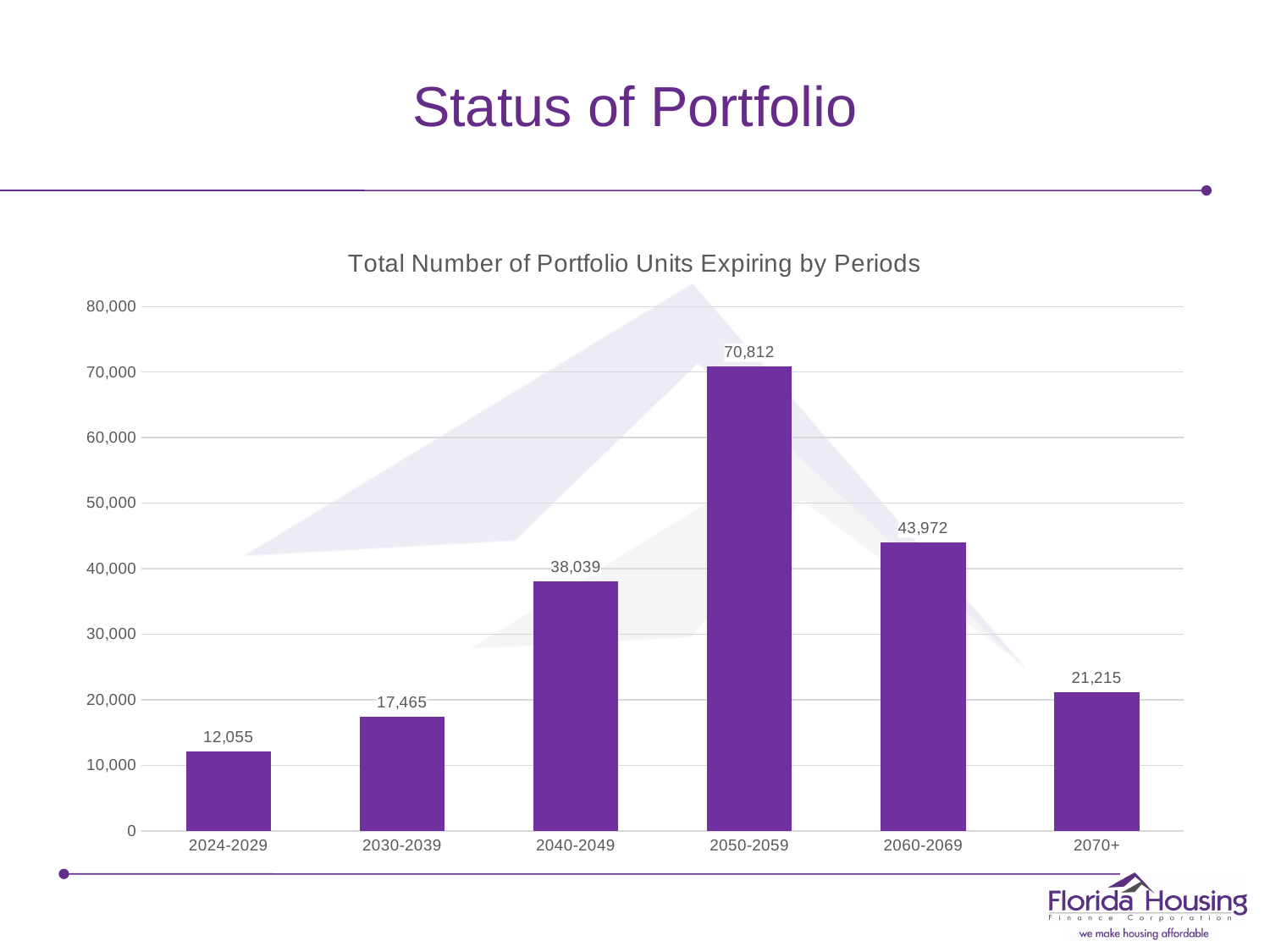

# Status of Portfolio

### Chart: Total Number of Portfolio Units Expiring by Periods

| Category | Total |
|---|---|
| 2024-2029 | 12055.0 |
| 2030-2039 | 17465.0 |
| 2040-2049 | 38039.0 |
| 2050-2059 | 70812.0 |
| 2060-2069 | 43972.0 |
| 2070+ | 21215.0 |